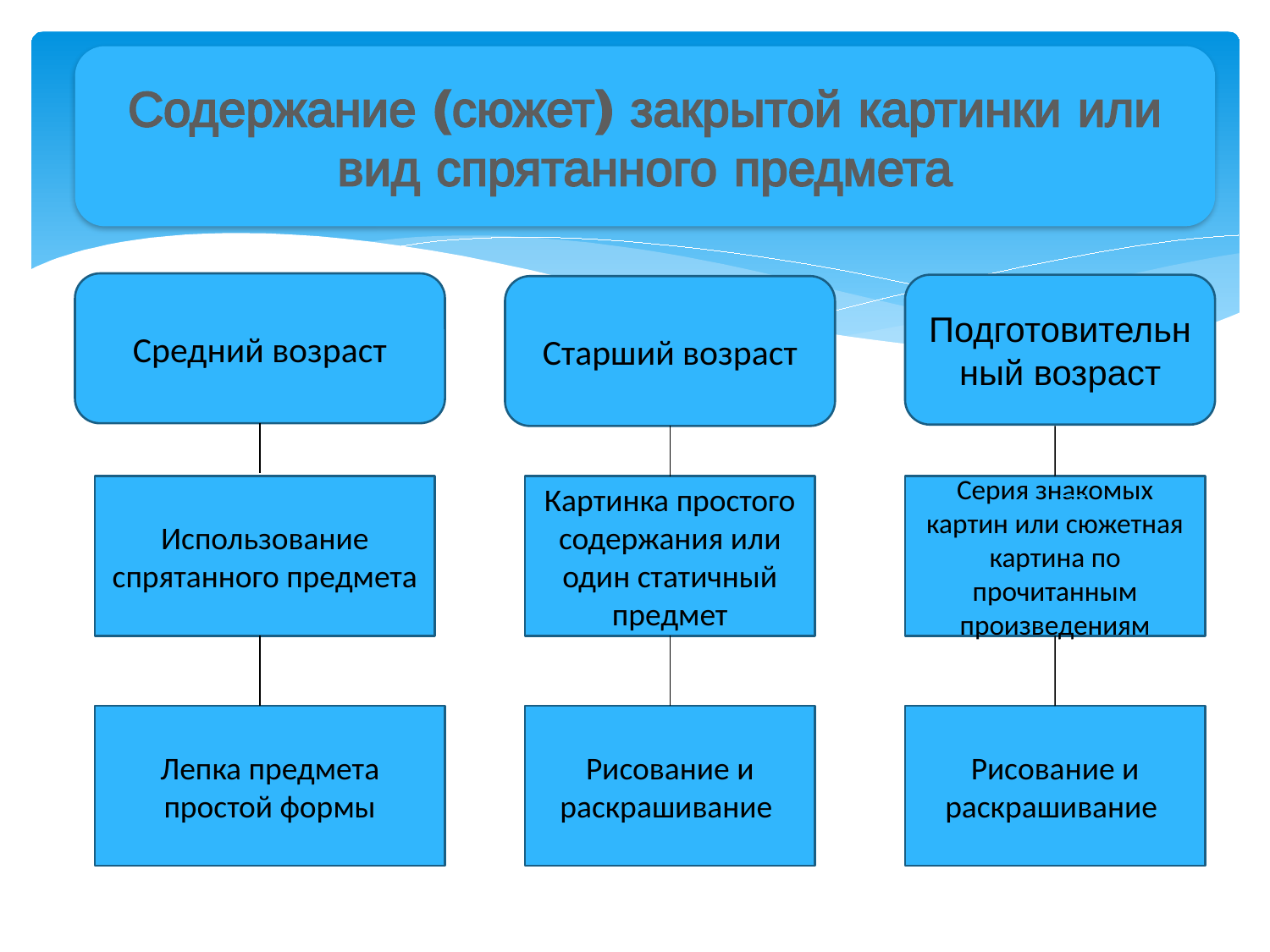

Содержание (сюжет) закрытой картинки или вид спрятанного предмета
#

Средний возраст
Подготовительнный возраст
Старший возраст
Использование спрятанного предмета
Картинка простого содержания или один статичный предмет
Серия знакомых картин или сюжетная картина по прочитанным произведениям
Лепка предмета простой формы
Рисование и раскрашивание
Рисование и раскрашивание